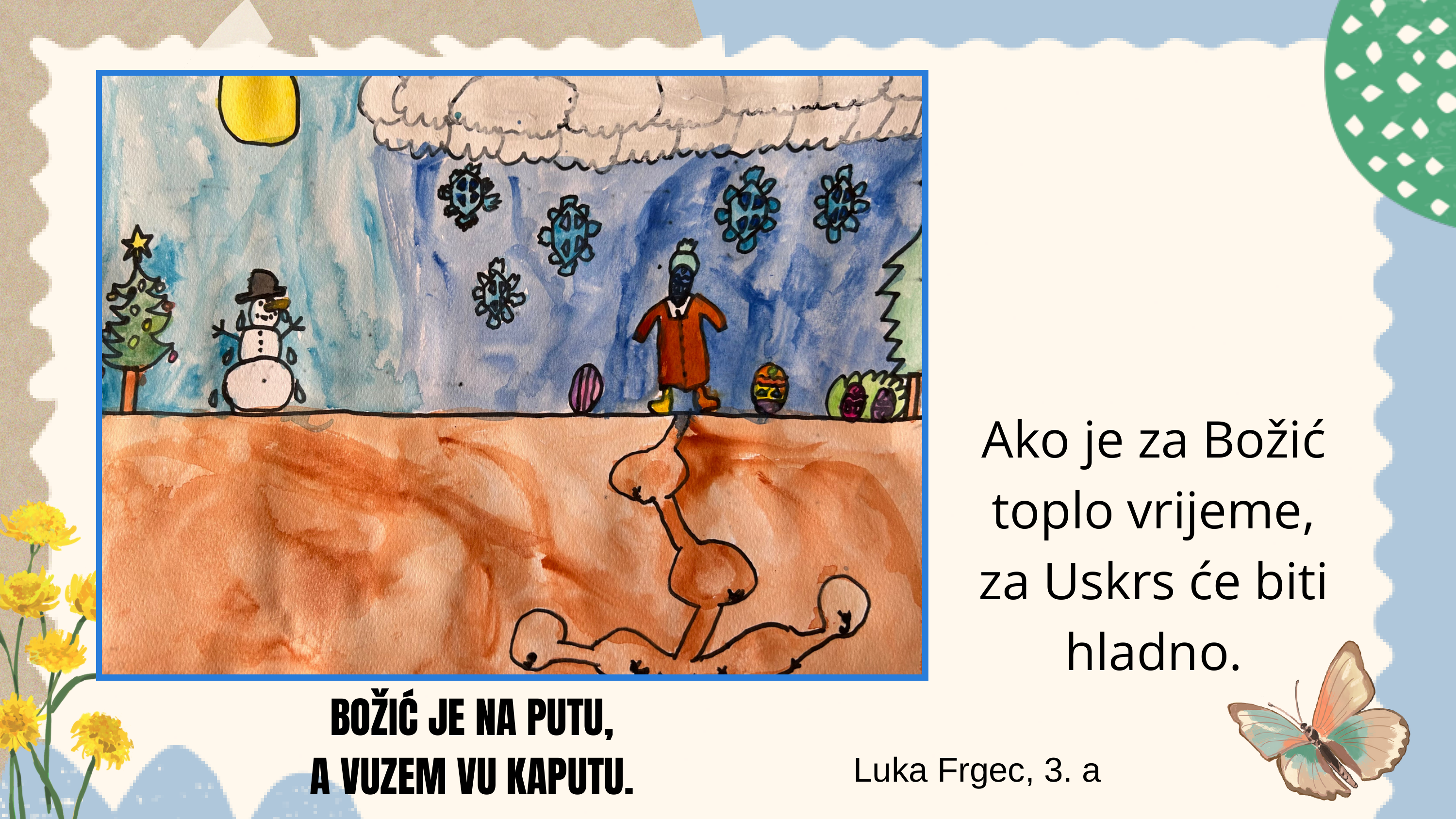

Ako je za Božić toplo vrijeme, za Uskrs će biti hladno.

BOŽIĆ JE NA PUTU,
A VUZEM VU KAPUTU.

Luka Frgec, 3. a